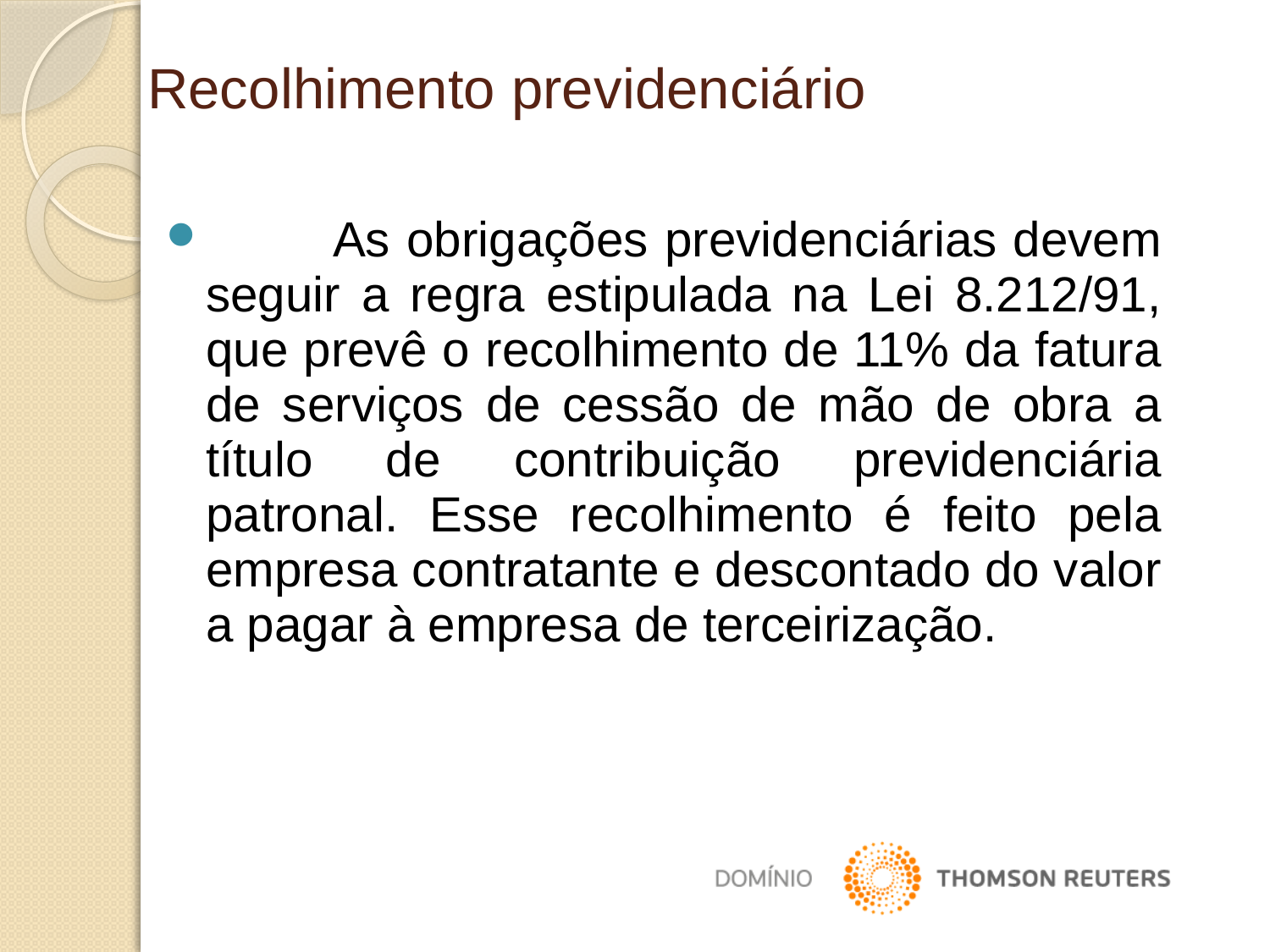

Recolhimento previdenciário
	As obrigações previdenciárias devem seguir a regra estipulada na Lei 8.212/91, que prevê o recolhimento de 11% da fatura de serviços de cessão de mão de obra a título de contribuição previdenciária patronal. Esse recolhimento é feito pela empresa contratante e descontado do valor a pagar à empresa de terceirização.